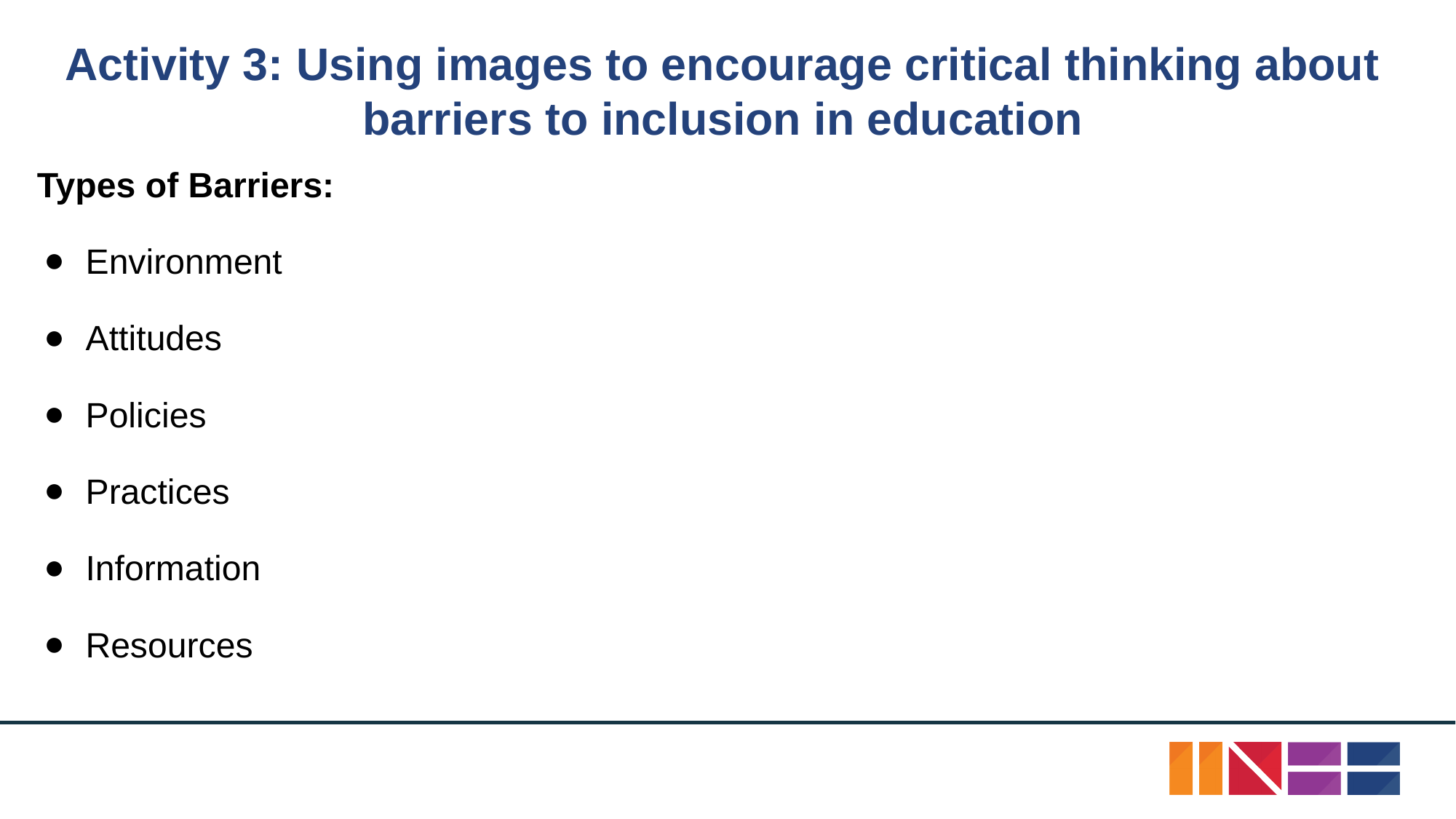

# Activity 3: Using images to encourage critical thinking about barriers to inclusion in education
Types of Barriers:
Environment
Attitudes
Policies
Practices
Information
Resources